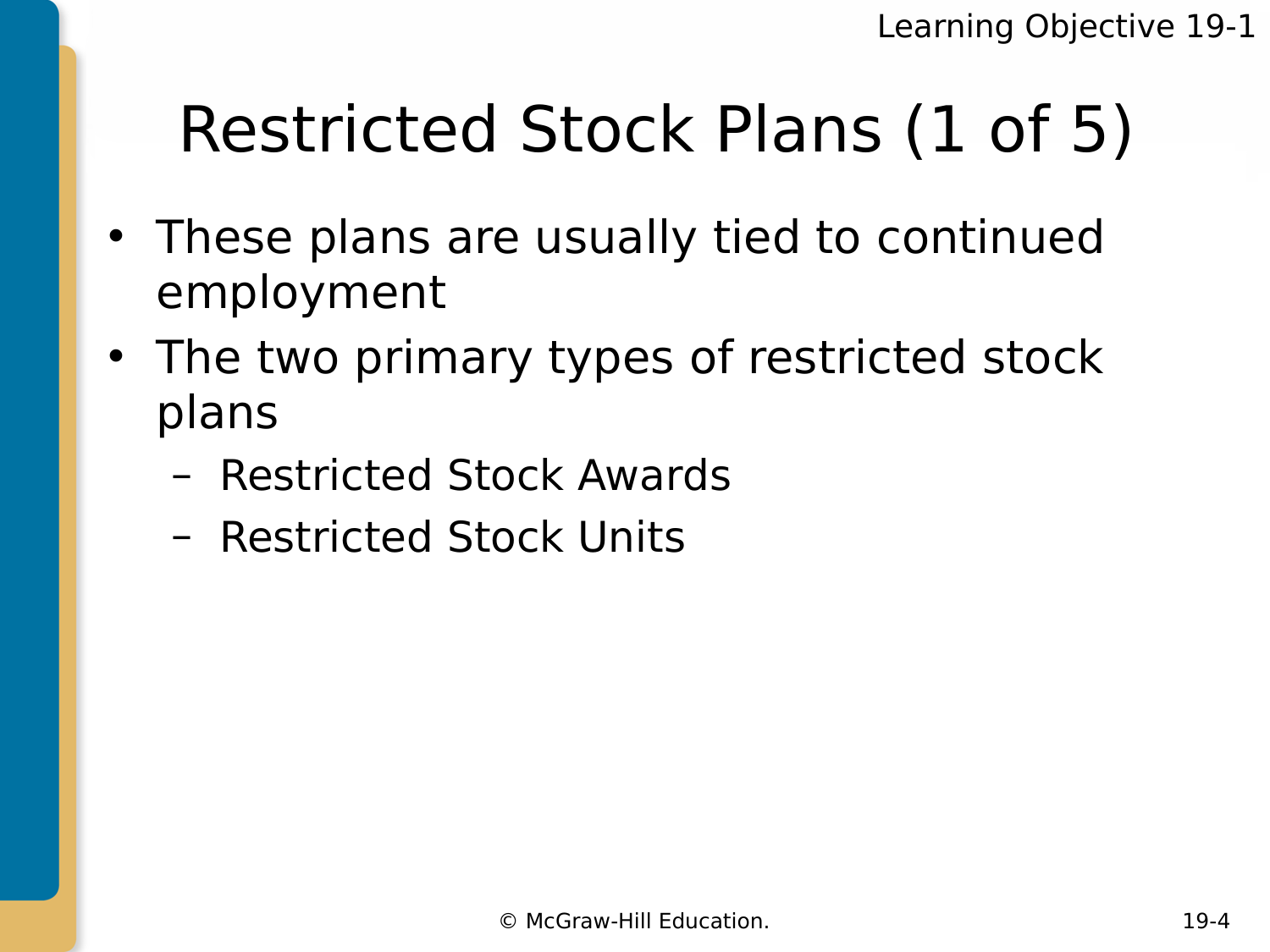

Learning Objective 19-1
# Restricted Stock Plans (1 of 5)
These plans are usually tied to continued employment
The two primary types of restricted stock plans
Restricted Stock Awards
Restricted Stock Units